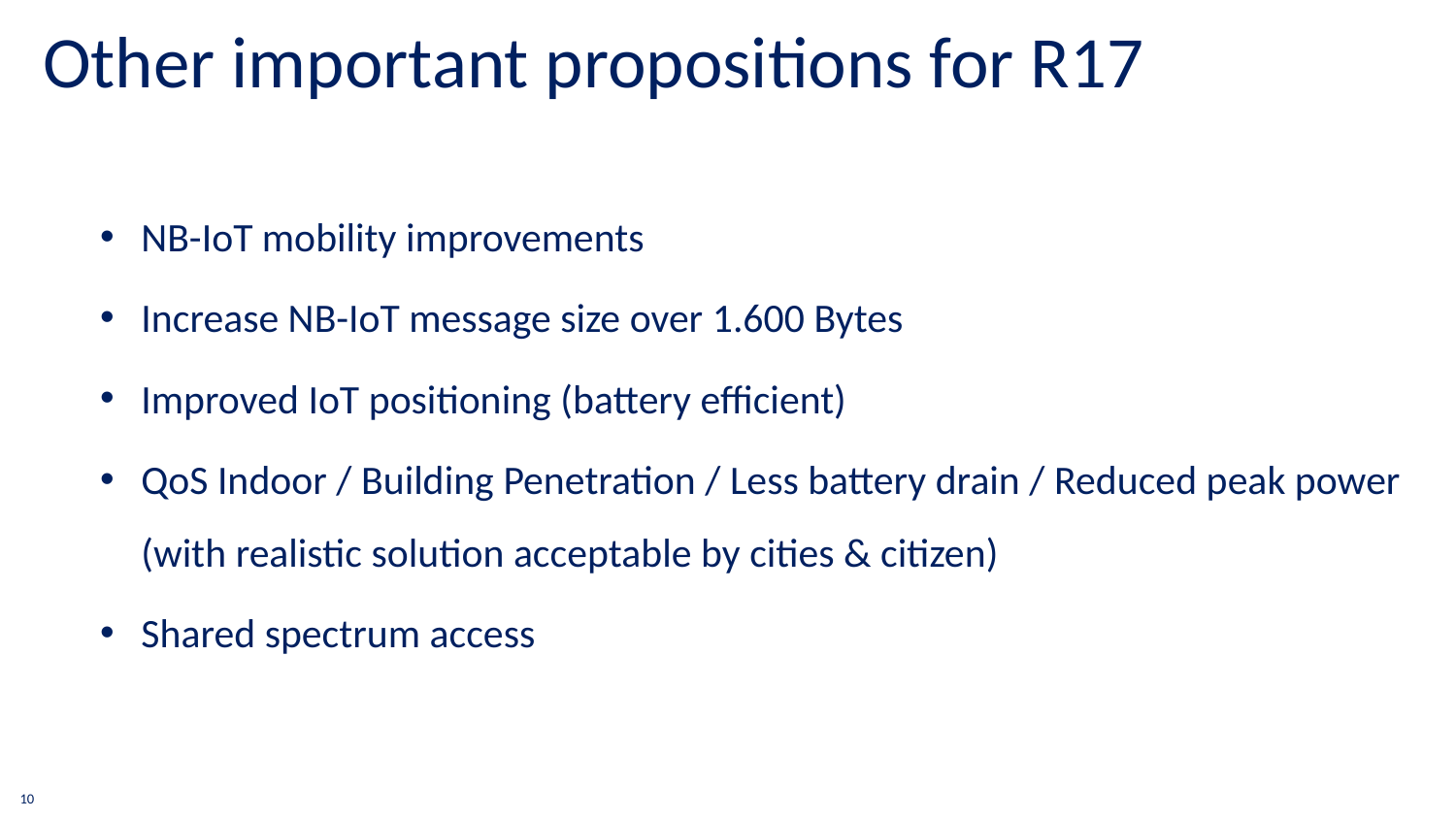

Other important propositions for R17
NB-IoT mobility improvements
Increase NB-IoT message size over 1.600 Bytes
Improved IoT positioning (battery efficient)
QoS Indoor / Building Penetration / Less battery drain / Reduced peak power  (with realistic solution acceptable by cities & citizen)
Shared spectrum access